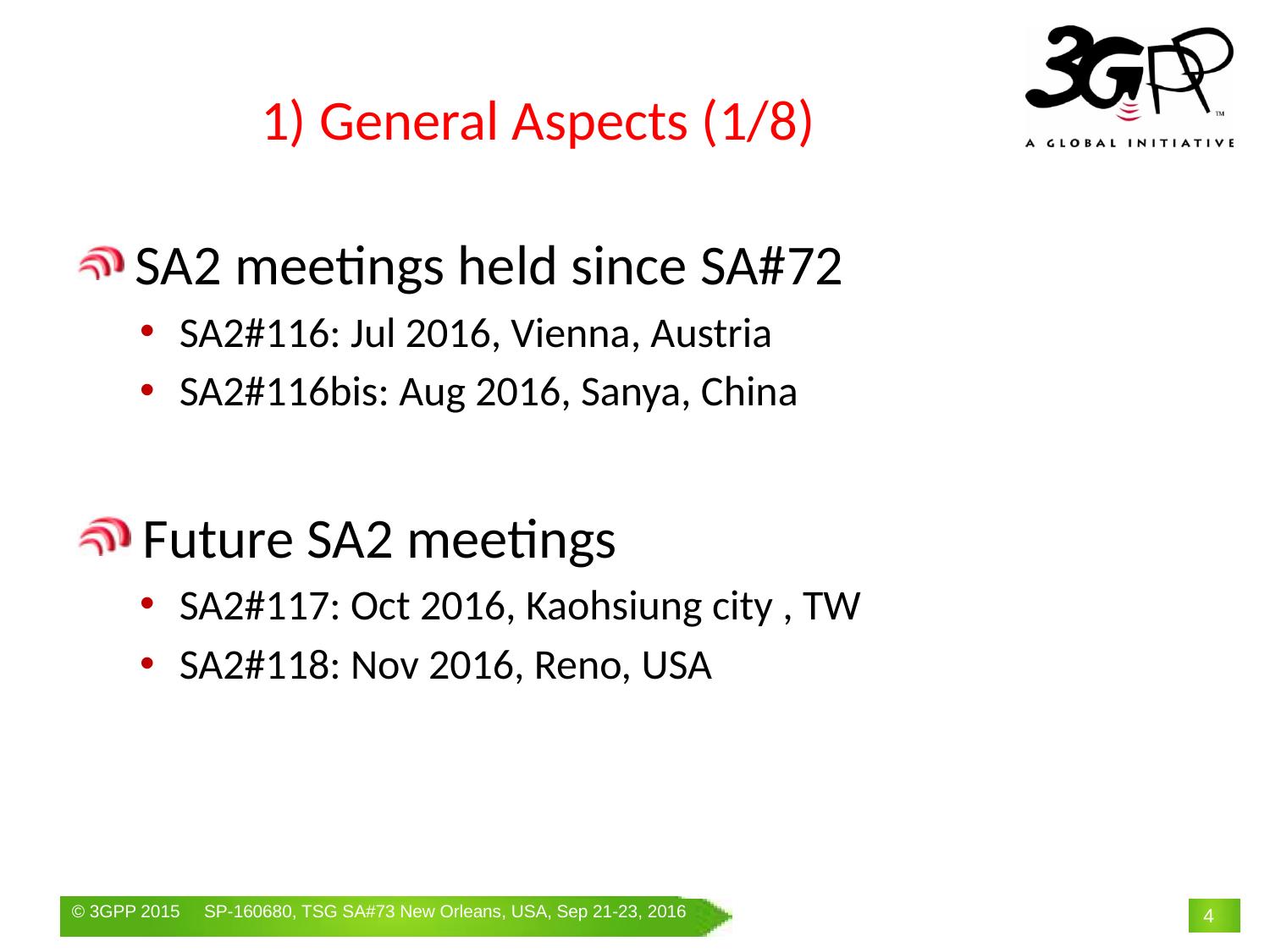

# 1) General Aspects (1/8)
 SA2 meetings held since SA#72
SA2#116: Jul 2016, Vienna, Austria
SA2#116bis: Aug 2016, Sanya, China

 Future SA2 meetings
SA2#117: Oct 2016, Kaohsiung city , TW
SA2#118: Nov 2016, Reno, USA